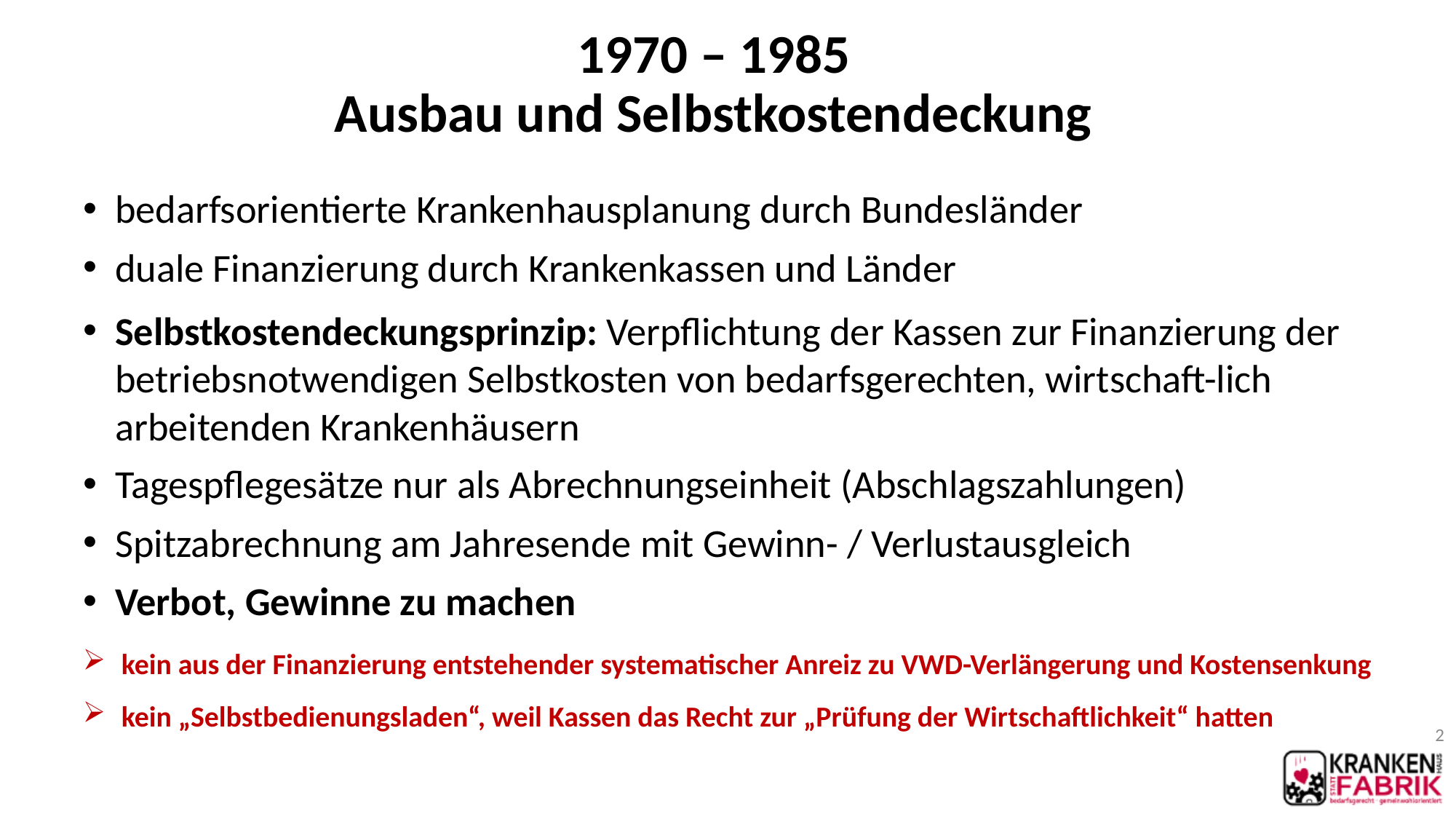

# 1970 – 1985 Ausbau und Selbstkostendeckung
bedarfsorientierte Krankenhausplanung durch Bundesländer
duale Finanzierung durch Krankenkassen und Länder
Selbstkostendeckungsprinzip: Verpflichtung der Kassen zur Finanzierung der betriebsnotwendigen Selbstkosten von bedarfsgerechten, wirtschaft-lich arbeitenden Krankenhäusern
Tagespflegesätze nur als Abrechnungseinheit (Abschlagszahlungen)
Spitzabrechnung am Jahresende mit Gewinn- / Verlustausgleich
Verbot, Gewinne zu machen
kein aus der Finanzierung entstehender systematischer Anreiz zu VWD-Verlängerung und Kostensenkung
kein „Selbstbedienungsladen“, weil Kassen das Recht zur „Prüfung der Wirtschaftlichkeit“ hatten

2